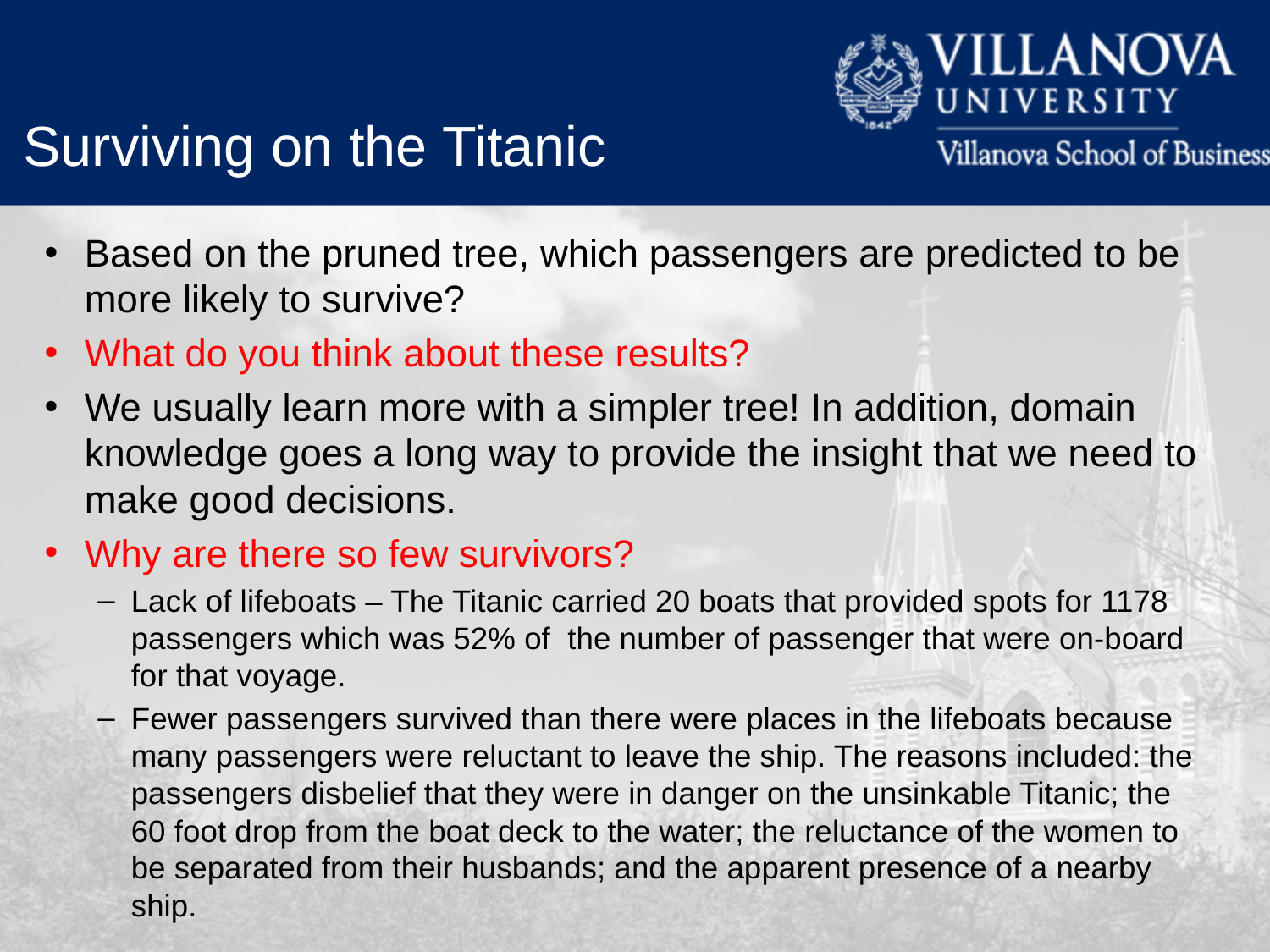

Surviving on the Titanic
Based on the pruned tree, which passengers are predicted to be more likely to survive?
What do you think about these results?
We usually learn more with a simpler tree! In addition, domain knowledge goes a long way to provide the insight that we need to make good decisions.
Why are there so few survivors?
Lack of lifeboats – The Titanic carried 20 boats that provided spots for 1178 passengers which was 52% of  the number of passenger that were on-board for that voyage.
Fewer passengers survived than there were places in the lifeboats because many passengers were reluctant to leave the ship. The reasons included: the passengers disbelief that they were in danger on the unsinkable Titanic; the 60 foot drop from the boat deck to the water; the reluctance of the women to be separated from their husbands; and the apparent presence of a nearby ship.